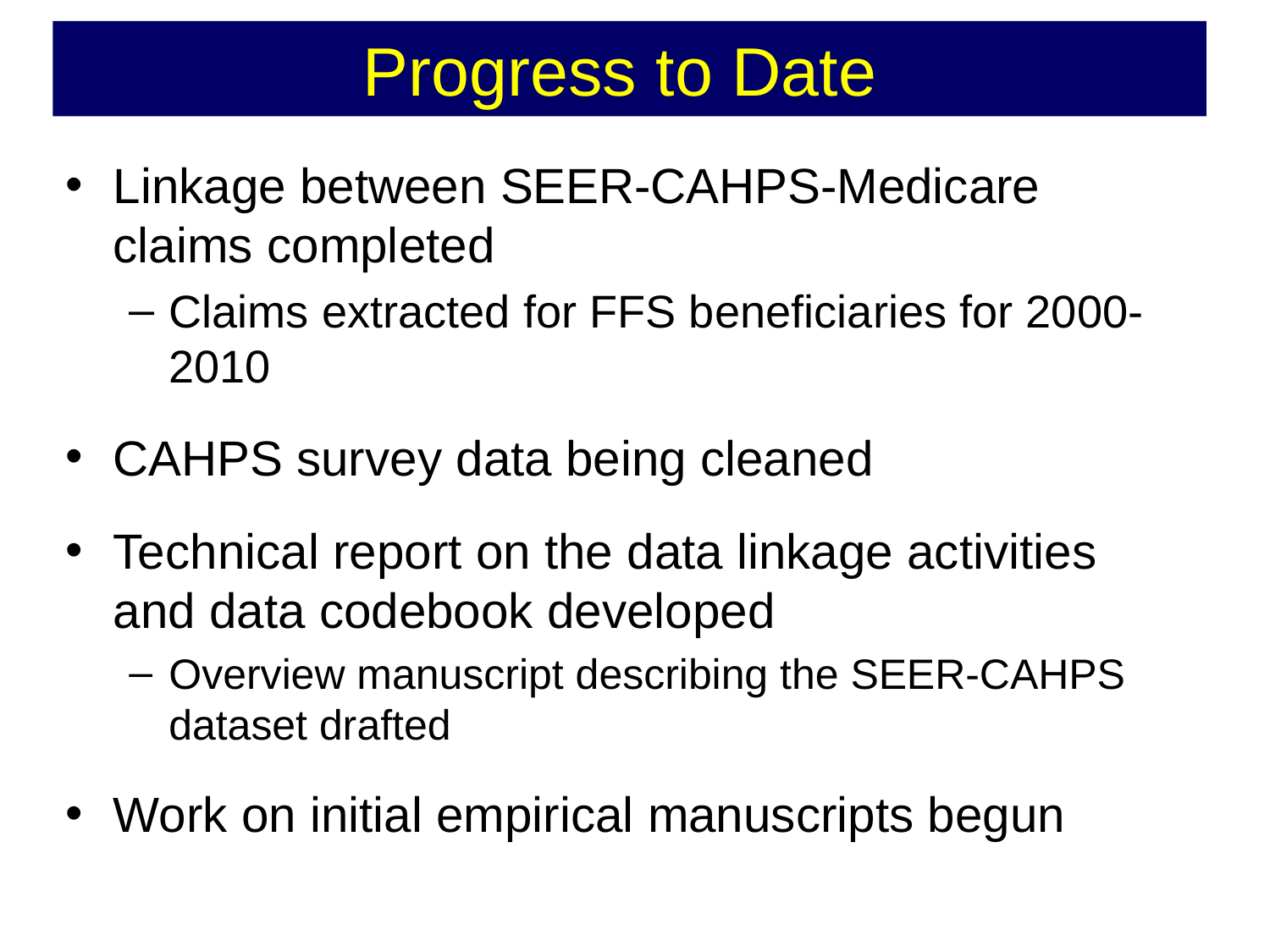

# Progress to Date
Linkage between SEER-CAHPS-Medicare claims completed
Claims extracted for FFS beneficiaries for 2000-2010

CAHPS survey data being cleaned

Technical report on the data linkage activities and data codebook developed
Overview manuscript describing the SEER-CAHPS dataset drafted

Work on initial empirical manuscripts begun